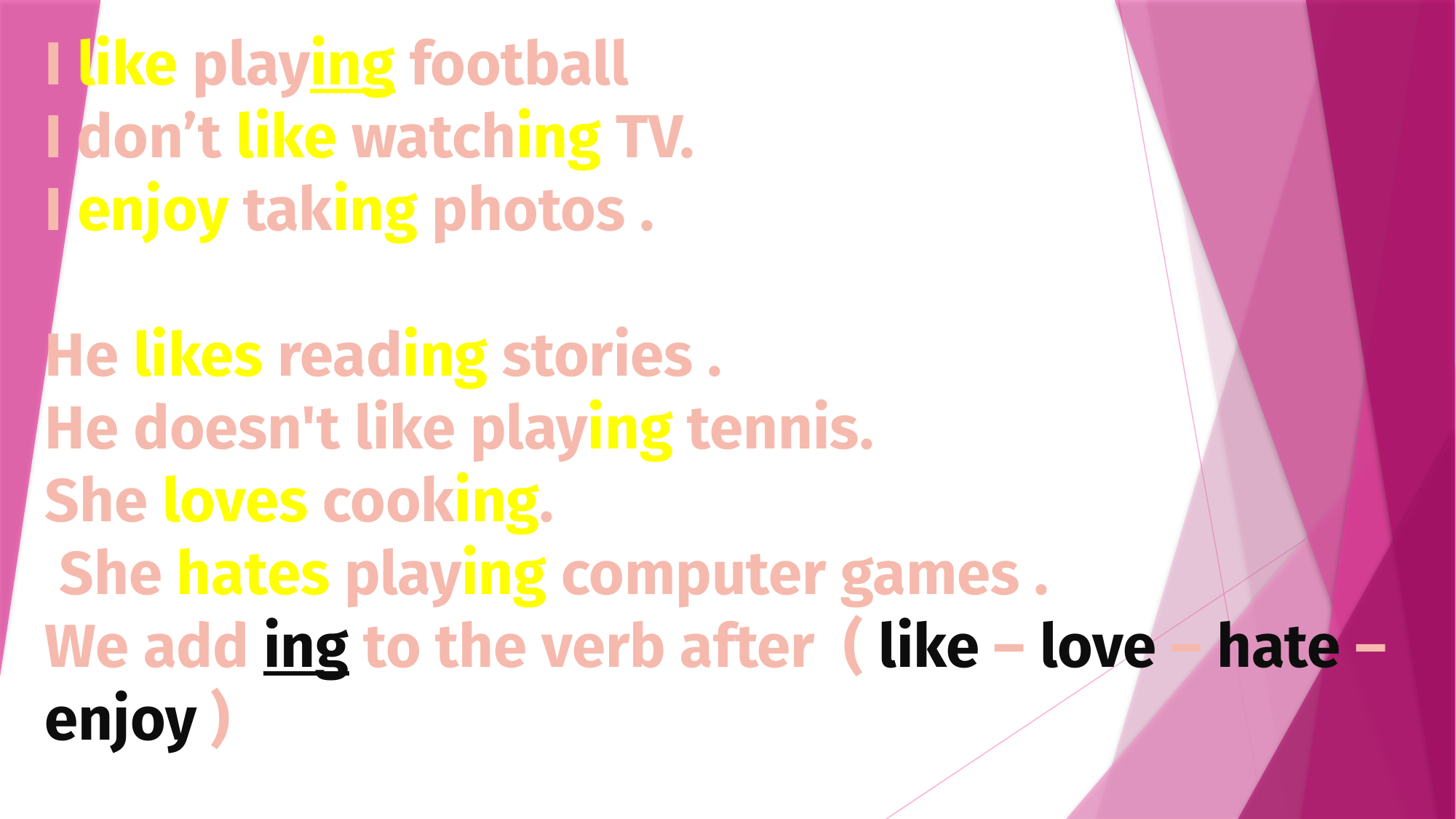

I like playing football
I don’t like watching TV.
I enjoy taking photos .

He likes reading stories .
He doesn't like playing tennis.
She loves cooking.
 She hates playing computer games .
We add ing to the verb after  ( like – love – hate – enjoy )